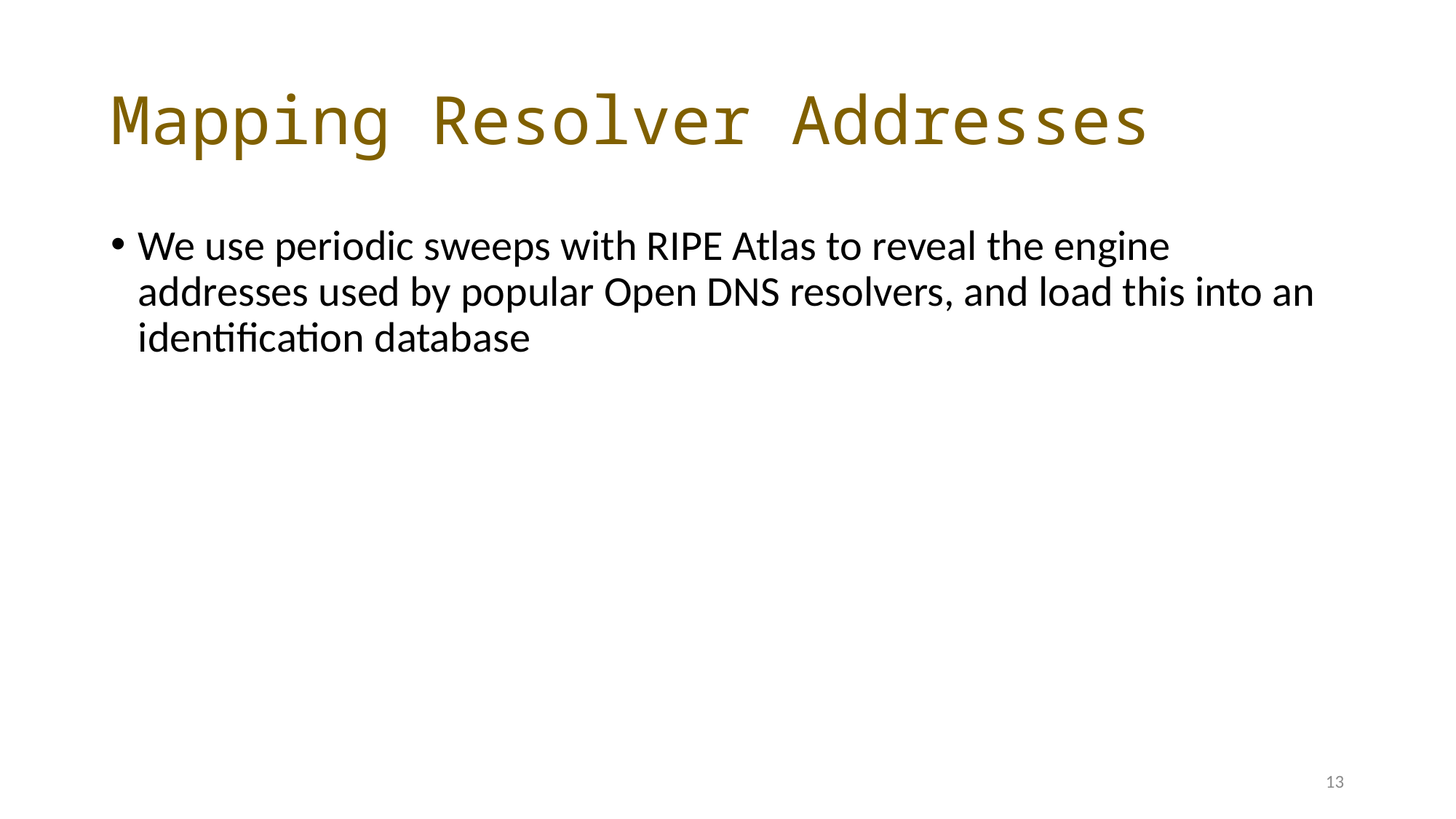

# Mapping Resolver Addresses
We use periodic sweeps with RIPE Atlas to reveal the engine addresses used by popular Open DNS resolvers, and load this into an identification database
13